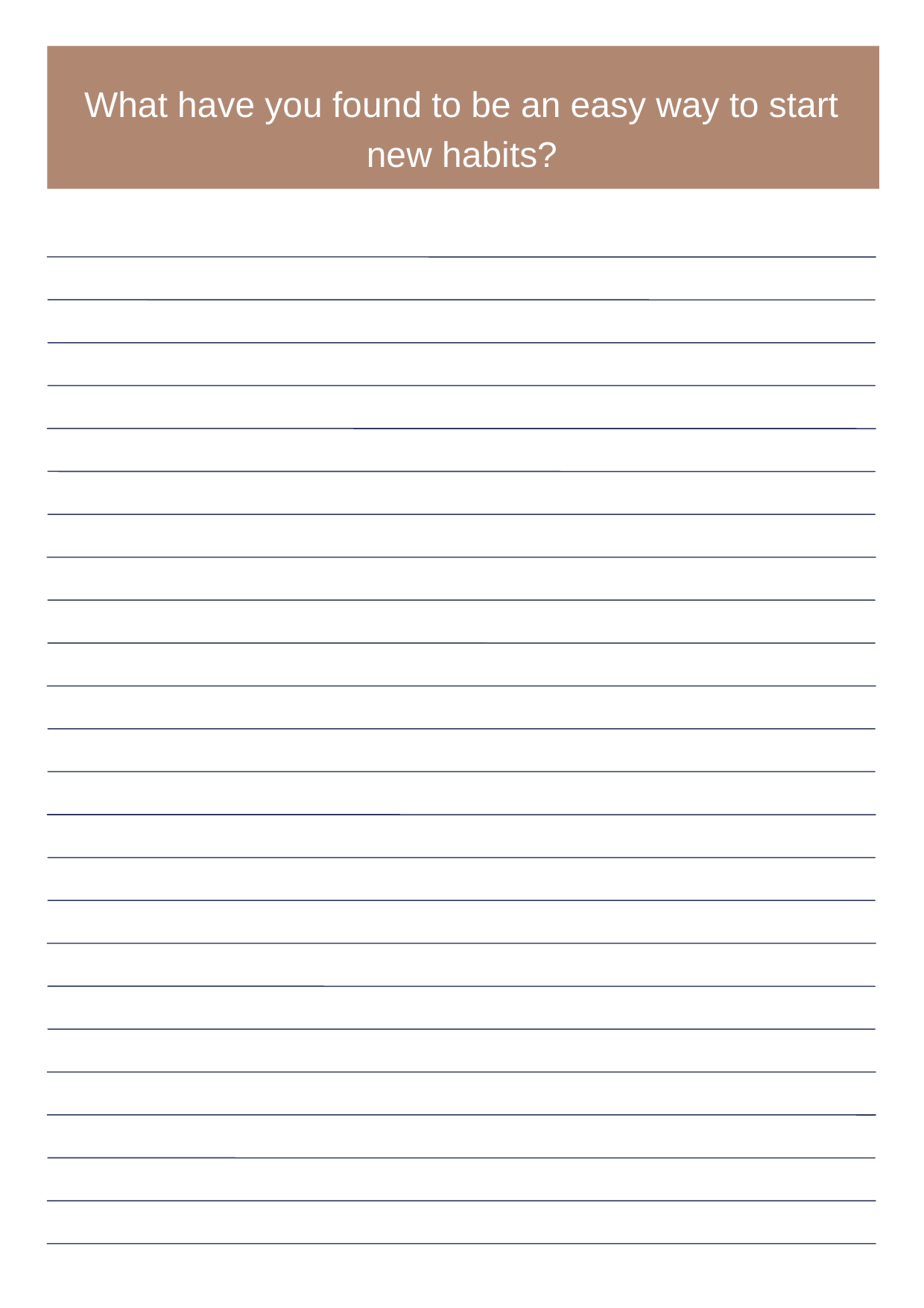

What have you found to be an easy way to start new habits?